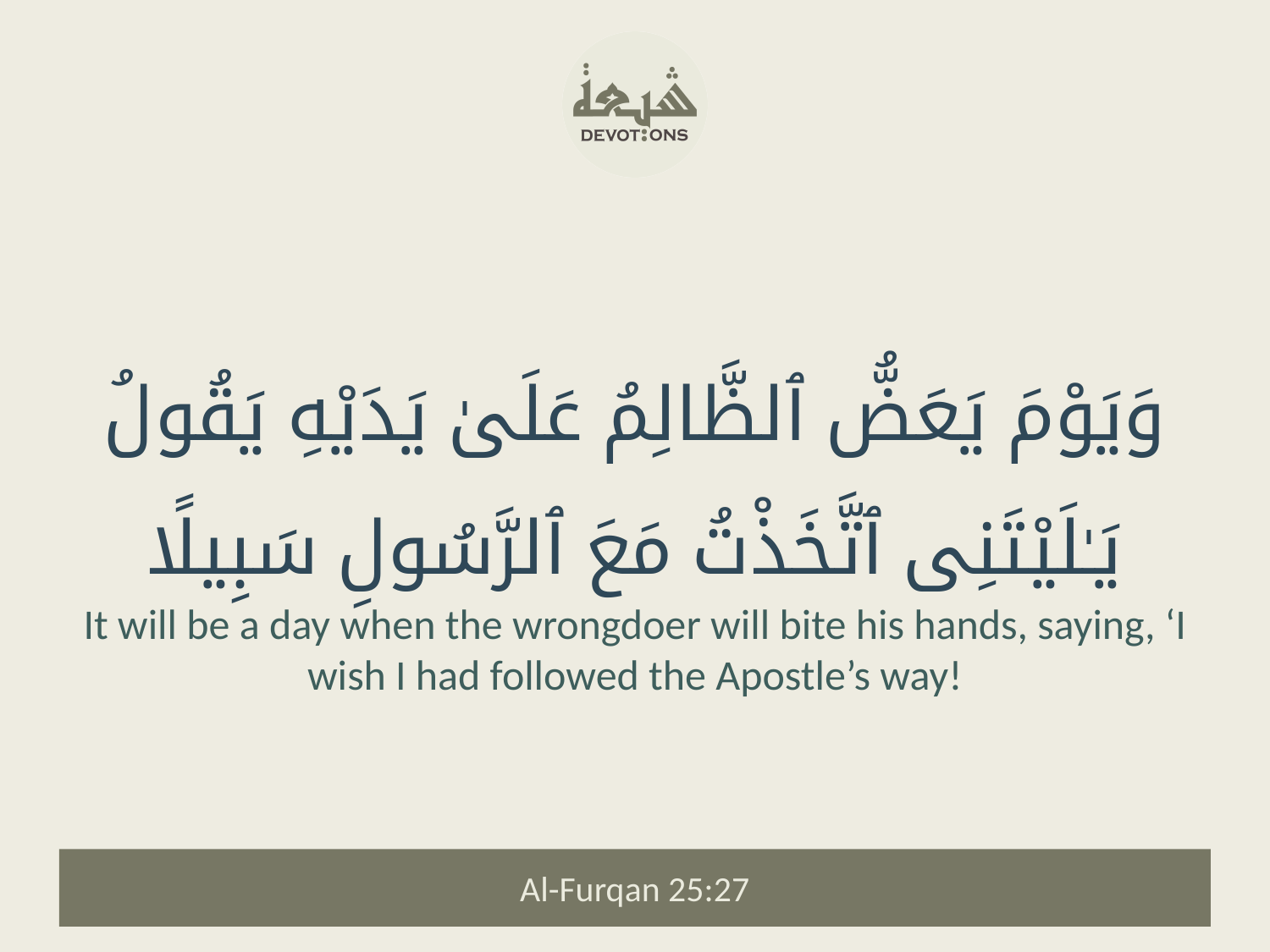

وَيَوْمَ يَعَضُّ ٱلظَّالِمُ عَلَىٰ يَدَيْهِ يَقُولُ يَـٰلَيْتَنِى ٱتَّخَذْتُ مَعَ ٱلرَّسُولِ سَبِيلًا
It will be a day when the wrongdoer will bite his hands, saying, ‘I wish I had followed the Apostle’s way!
Al-Furqan 25:27